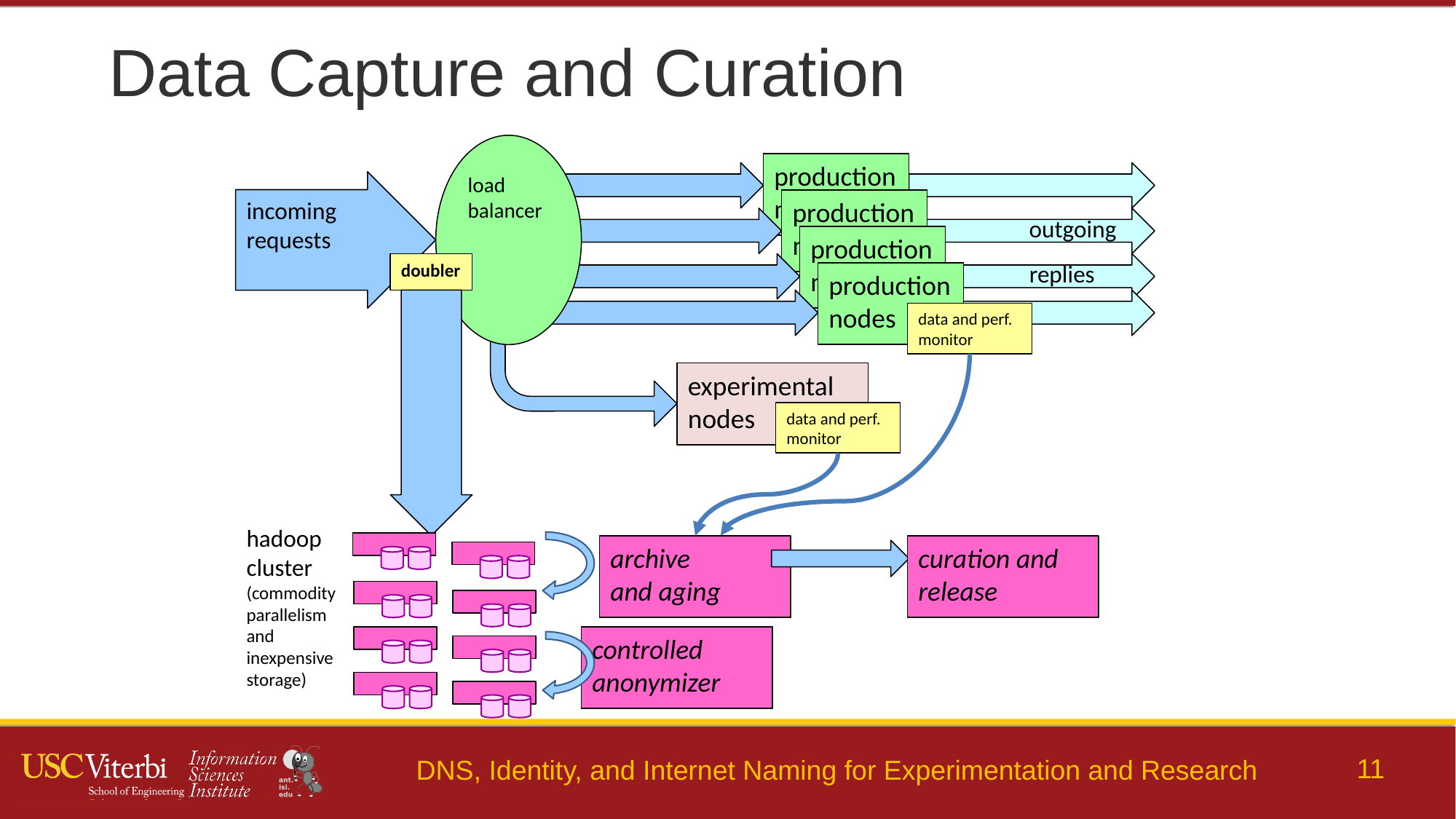

Data Capture and Curation
load balancer

production nodes

incoming requests
production nodes

outgoing
production nodes
doubler

replies
production nodes

data and perf.
monitor

experimental nodes

data and perf. monitor

hadoop
cluster
(commodity parallelism and inexpensive storage)

archive
and aging

curation and release

controlled
anonymizer